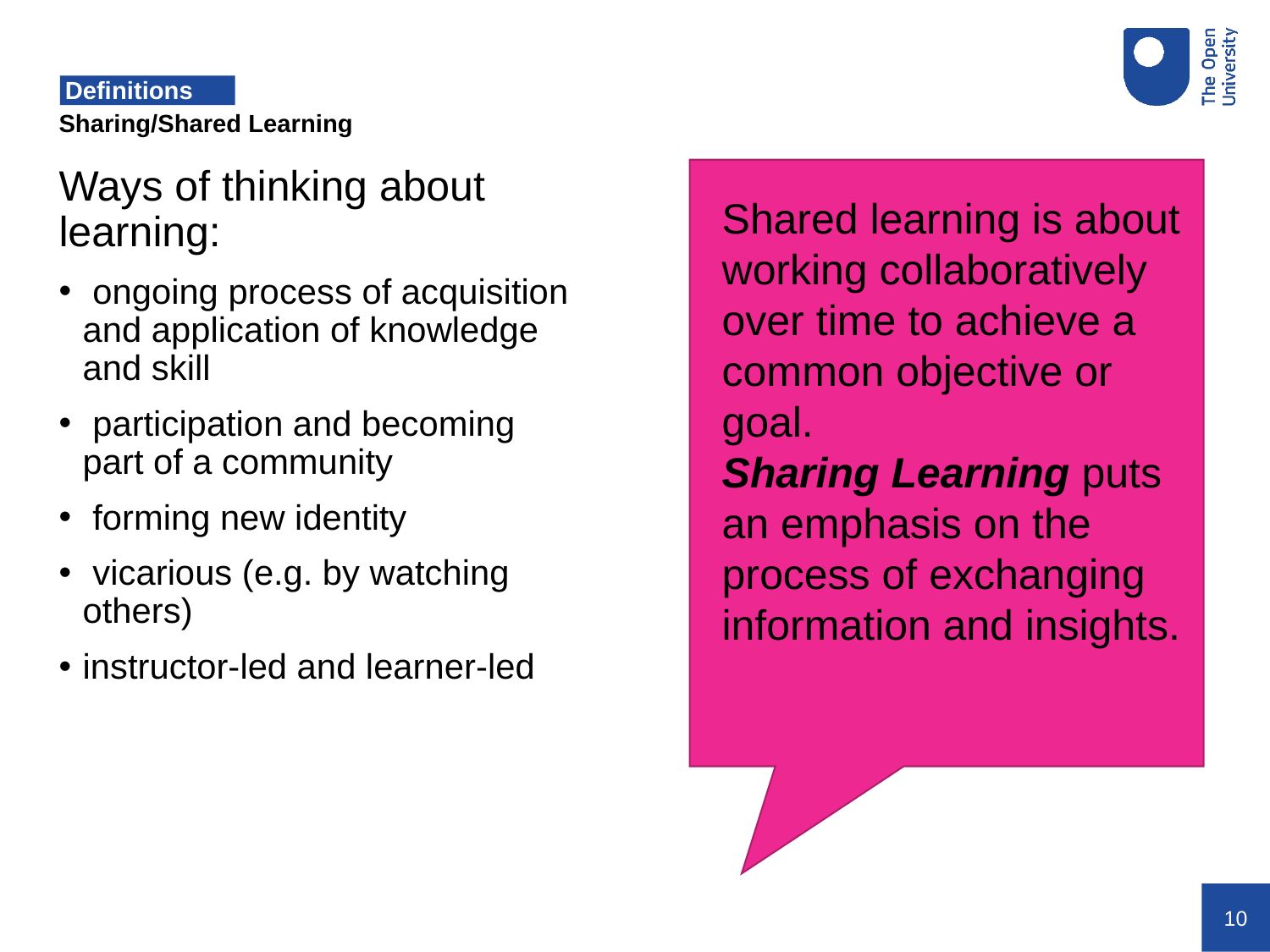

# Definitions
Sharing/Shared Learning
Ways of thinking about learning:
 ongoing process of acquisition and application of knowledge and skill
 participation and becoming part of a community
 forming new identity
 vicarious (e.g. by watching others)
instructor-led and learner-led

Shared learning is about working collaboratively over time to achieve a common objective or goal.
Sharing Learning puts an emphasis on the process of exchanging information and insights.